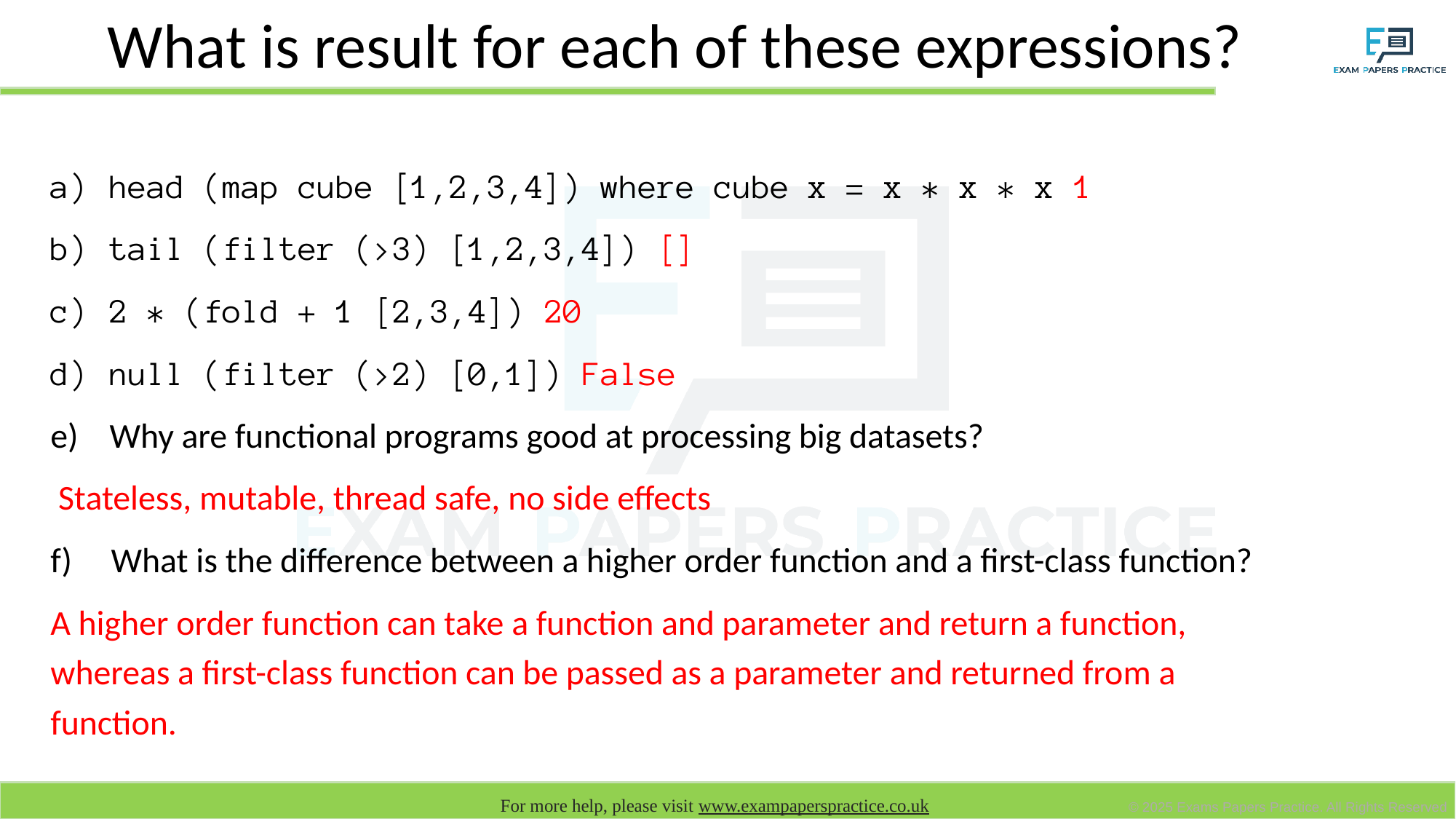

# What is result for each of these expressions?
head (map cube [1,2,3,4]) where cube x = x * x * x 1
tail (filter (>3) [1,2,3,4]) []
2 * (fold + 1 [2,3,4]) 20
null (filter (>2) [0,1]) False
Why are functional programs good at processing big datasets?
 Stateless, mutable, thread safe, no side effects
f)     What is the difference between a higher order function and a first-class function?
A higher order function can take a function and parameter and return a function, whereas a first-class function can be passed as a parameter and returned from a function.